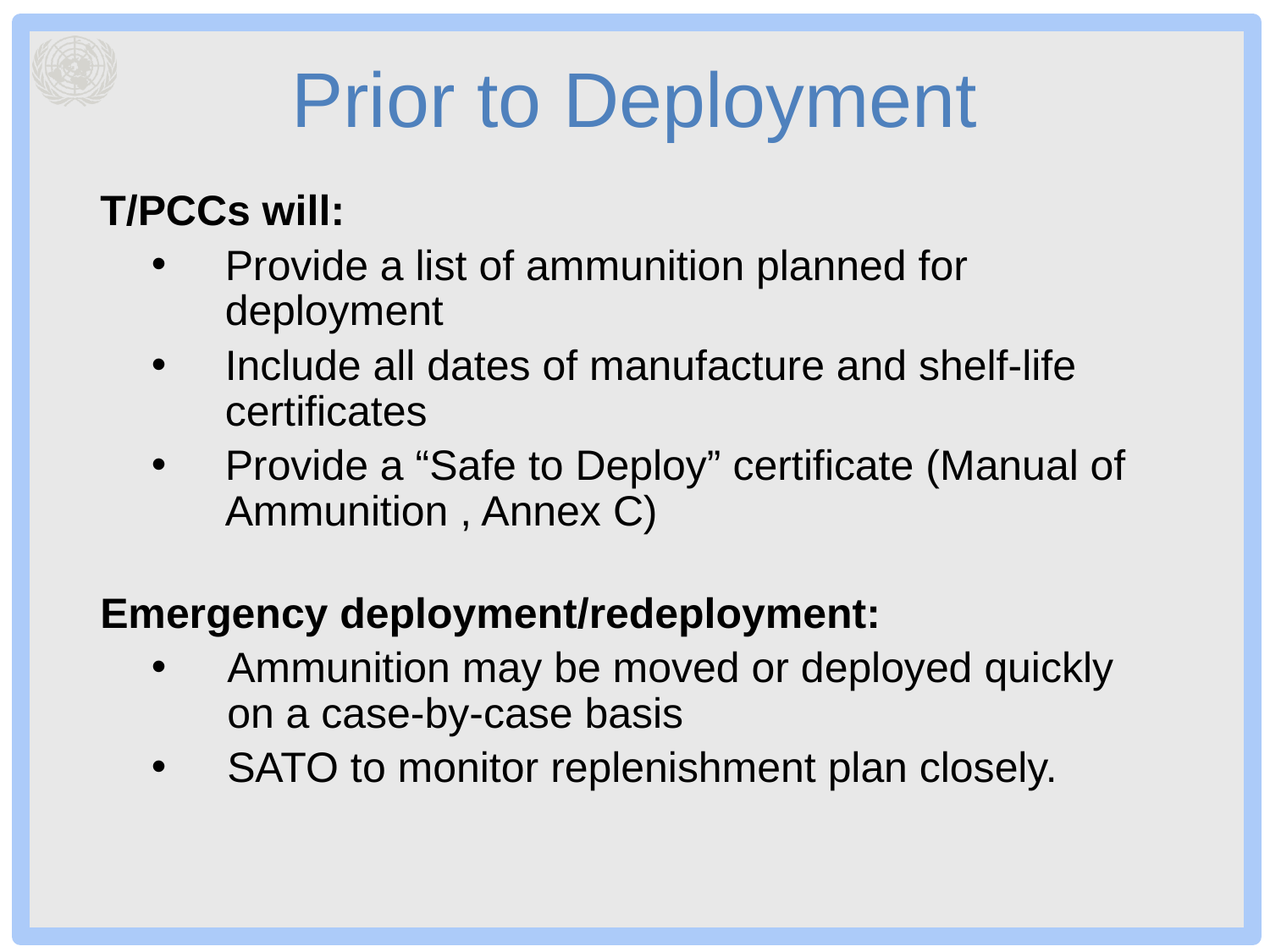

# Prior to Deployment
T/PCCs will:
Provide a list of ammunition planned for deployment
Include all dates of manufacture and shelf-life certificates
Provide a “Safe to Deploy” certificate (Manual of Ammunition , Annex C)

Emergency deployment/redeployment:
Ammunition may be moved or deployed quickly on a case-by-case basis
SATO to monitor replenishment plan closely.